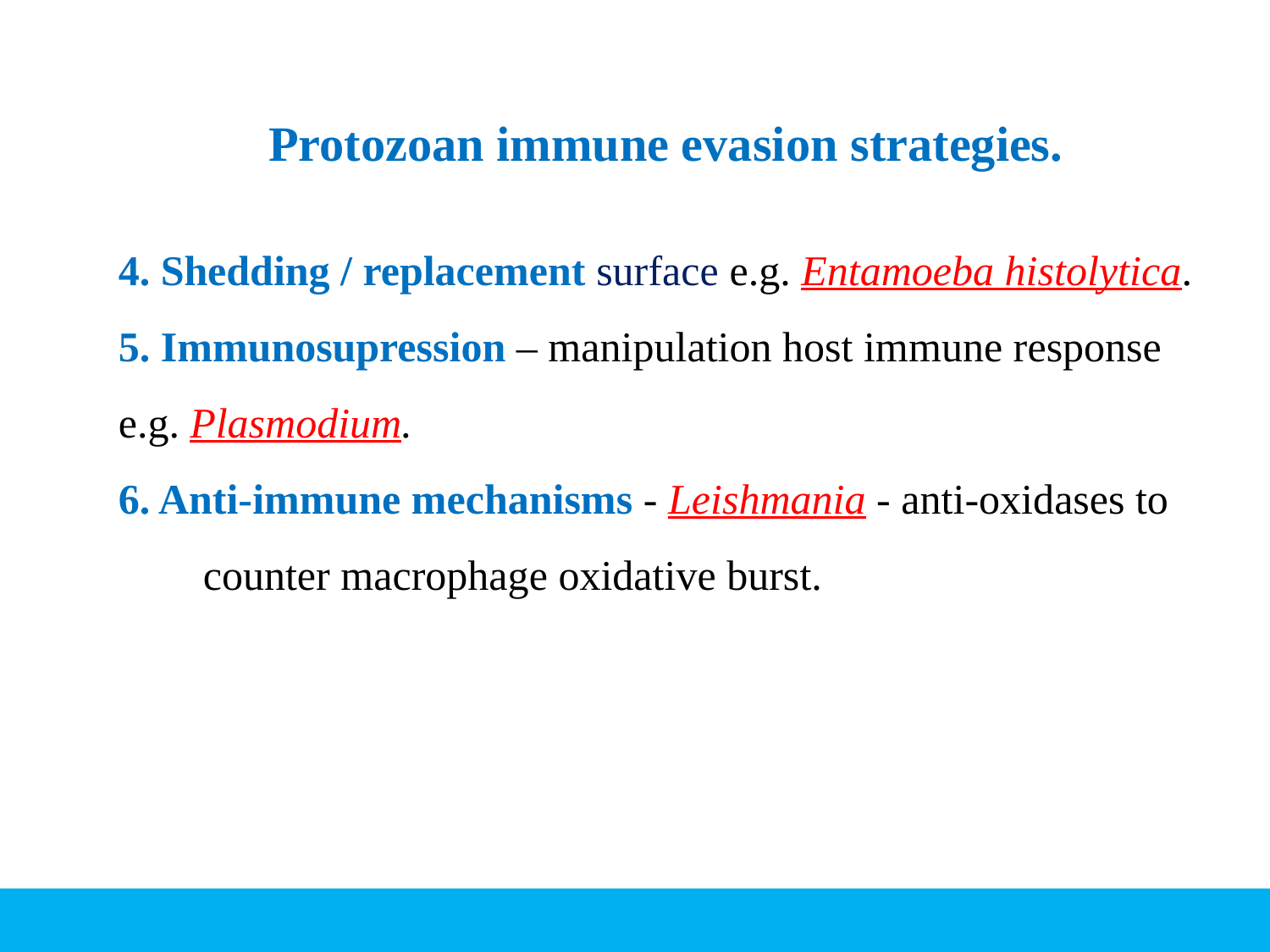

# Protozoan immune evasion strategies.
4. Shedding / replacement surface e.g. Entamoeba histolytica.
5. Immunosupression – manipulation host immune response
e.g. Plasmodium.
6. Anti-immune mechanisms - Leishmania - anti-oxidases to counter macrophage oxidative burst.